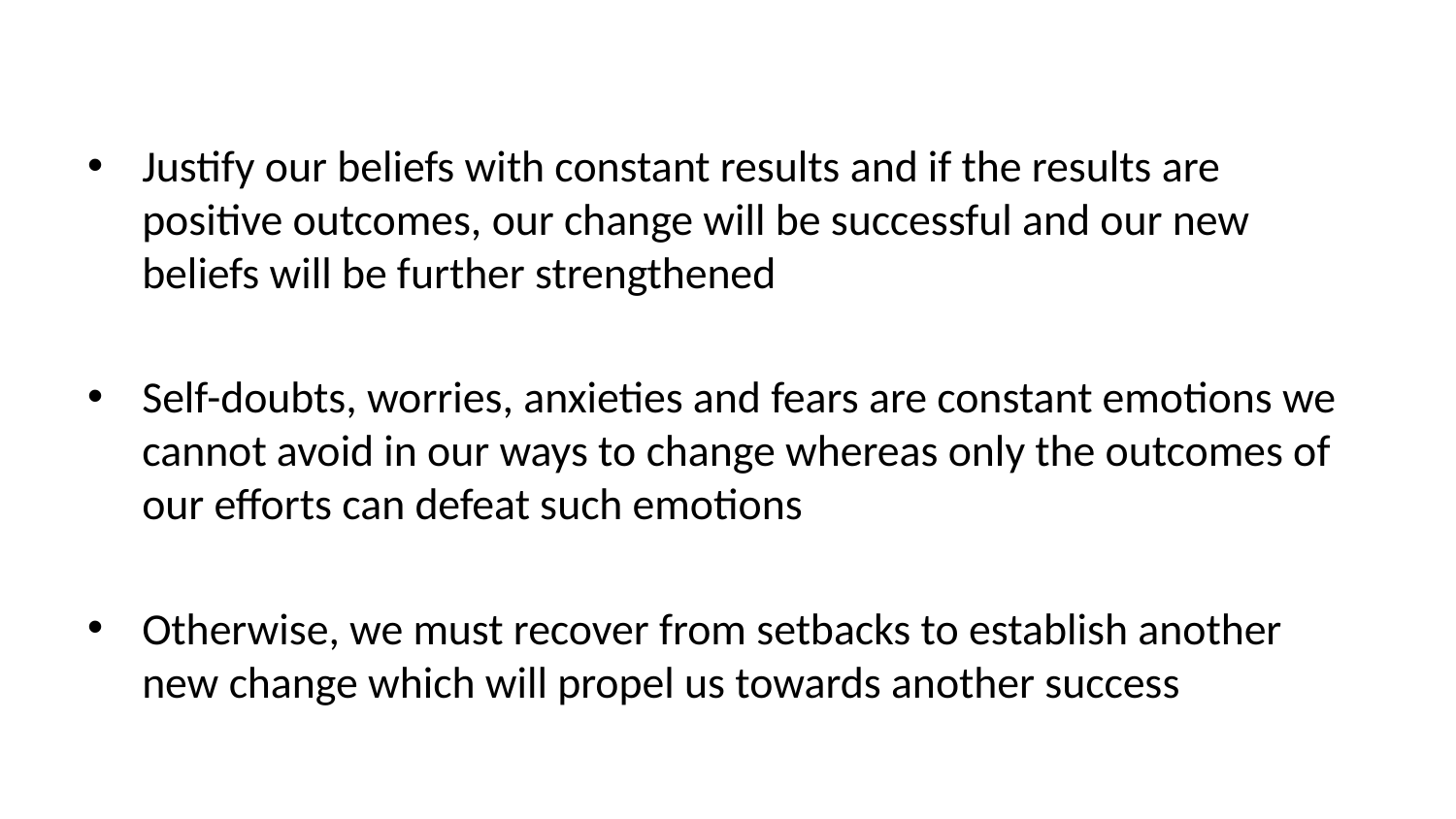

Justify our beliefs with constant results and if the results are positive outcomes, our change will be successful and our new beliefs will be further strengthened

Self-doubts, worries, anxieties and fears are constant emotions we cannot avoid in our ways to change whereas only the outcomes of our efforts can defeat such emotions

Otherwise, we must recover from setbacks to establish another new change which will propel us towards another success